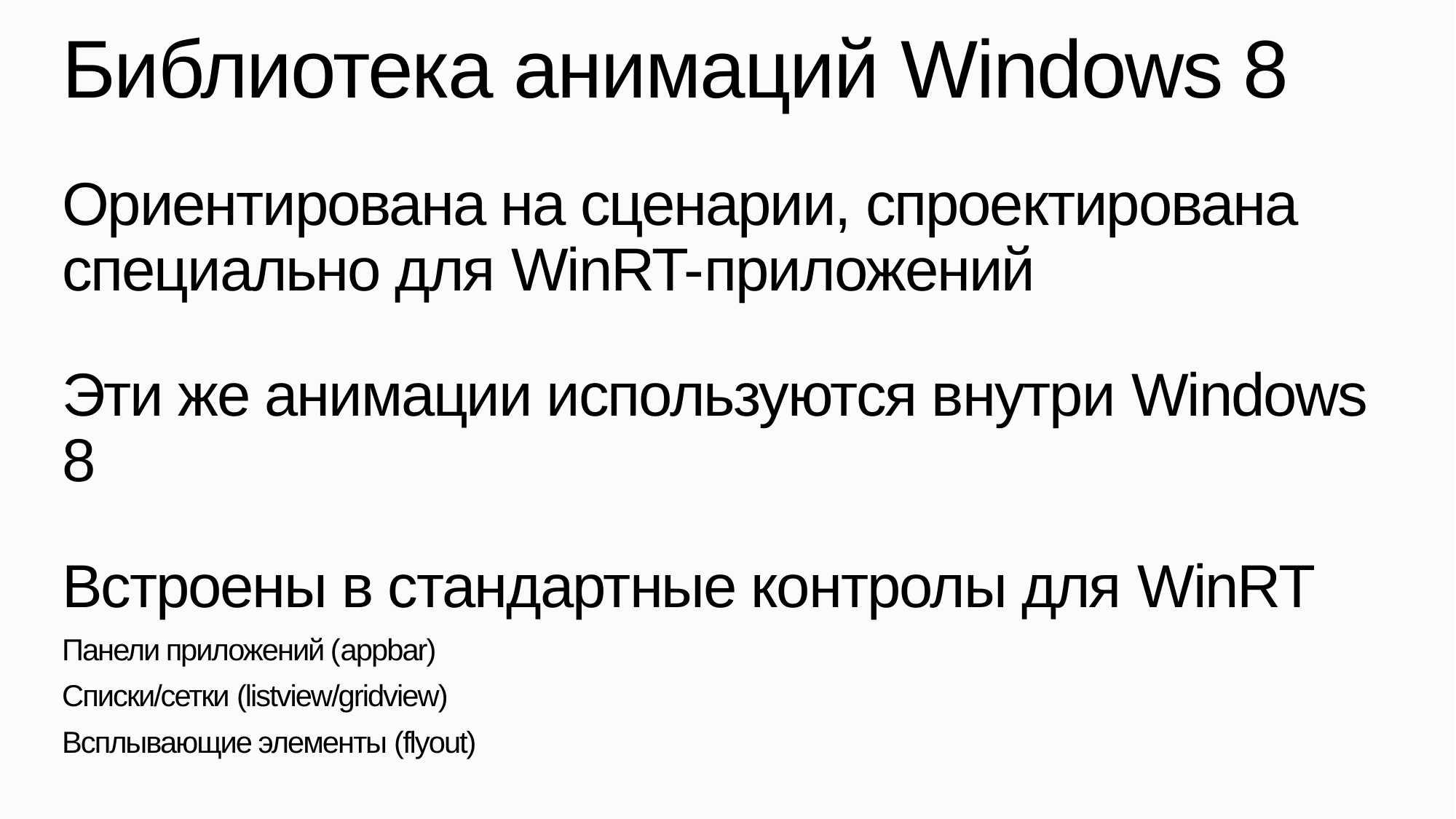

# Библиотека анимаций Windows 8
Ориентирована на сценарии, спроектирована специально для WinRT-приложений

Эти же анимации используются внутри Windows 8

Встроены в стандартные контролы для WinRT
Панели приложений (appbar)
Списки/сетки (listview/gridview)
Всплывающие элементы (flyout)